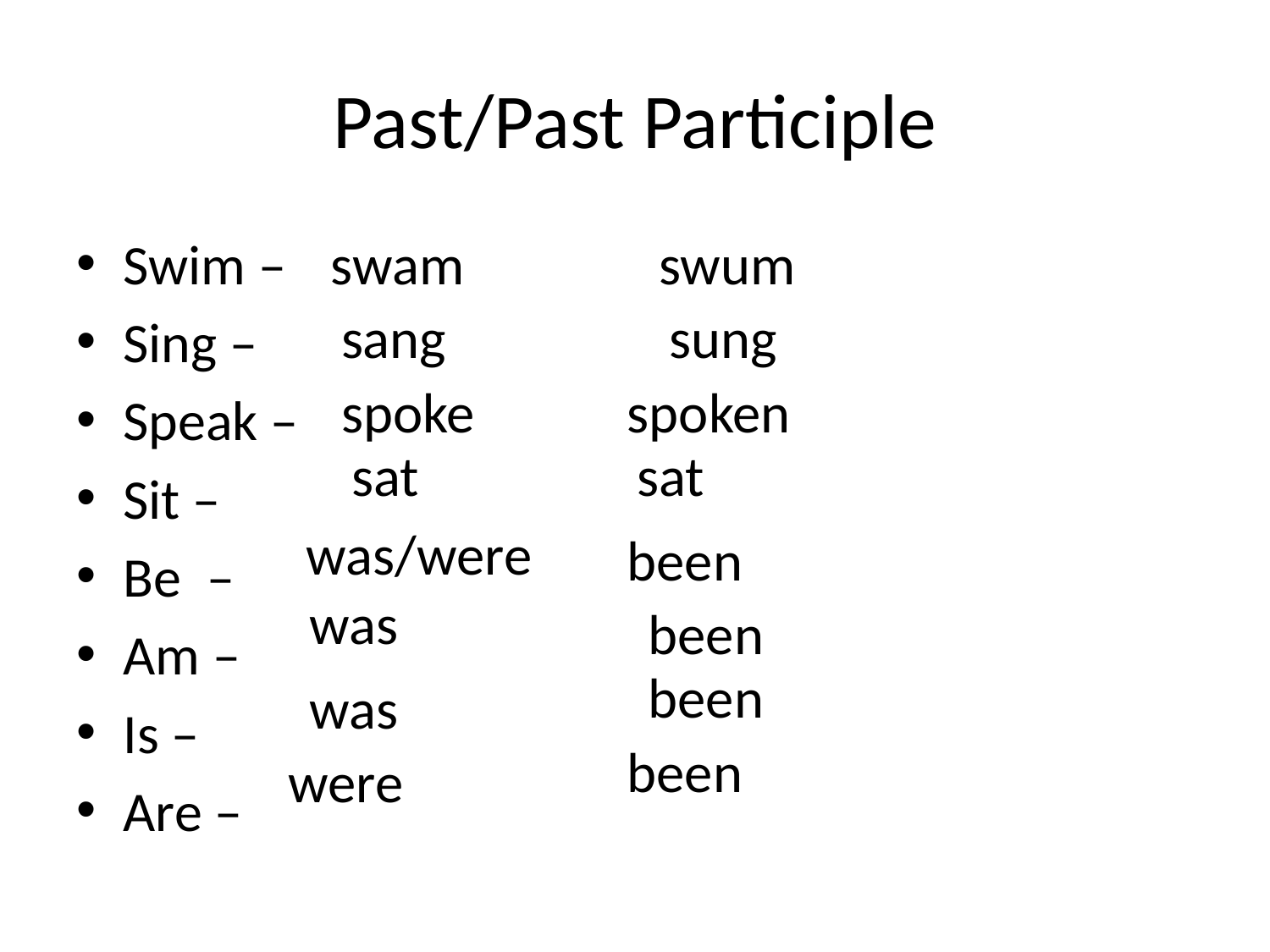

# Past/Past Participle
Swim –
Sing –
Speak –
Sit –
Be  –
Am –
Is –
Are –

swam
swum
sang
sung
spoke
spoken
sat
sat
was/were
been
was
been
been
was
been
were